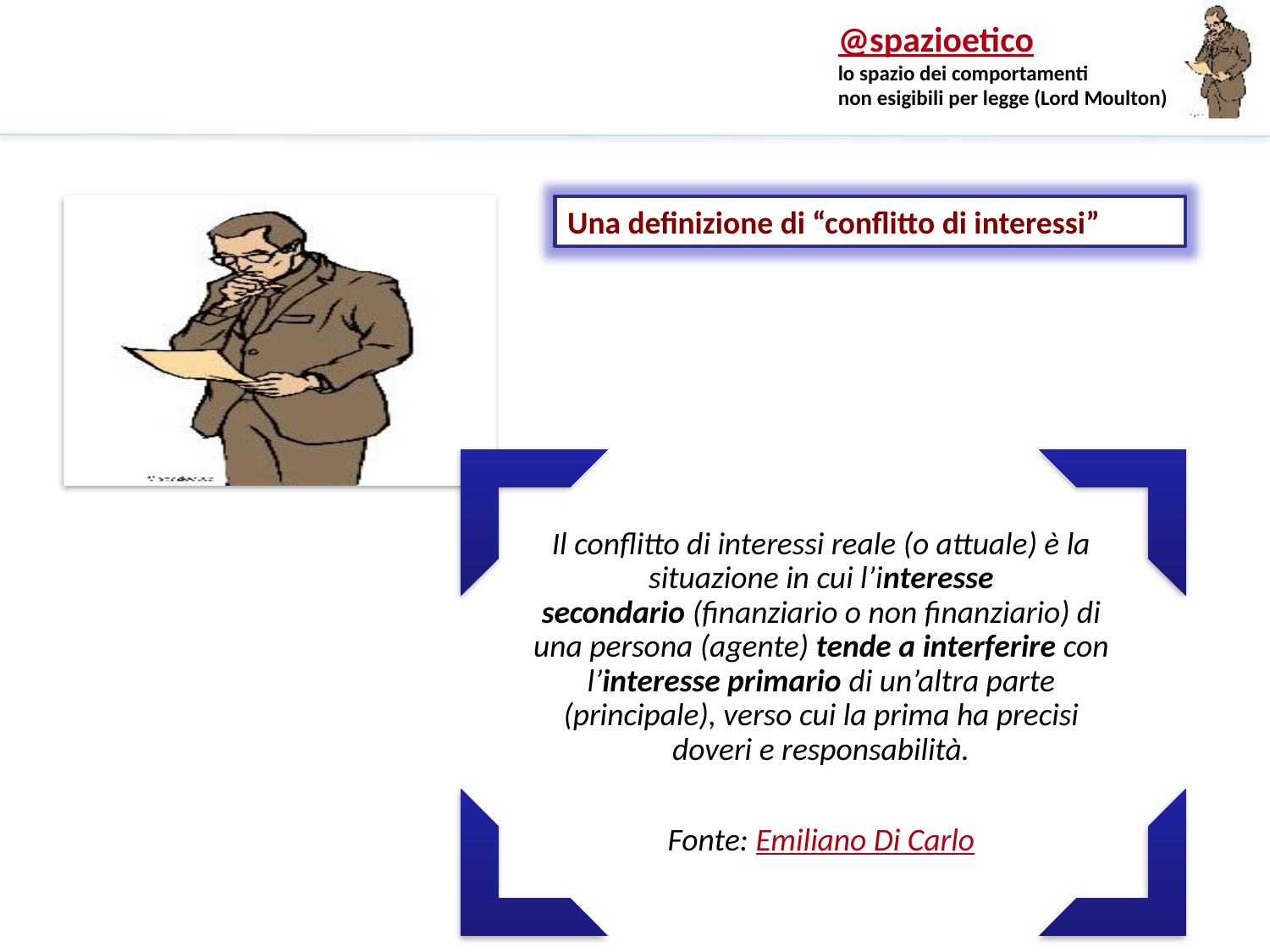

Il conflitto di interessi reale (o attuale) è la situazione in cui l’interesse secondario (finanziario o non finanziario) di una persona (agente) tende a interferire con l’interesse primario di un’altra parte (principale), verso cui la prima ha precisi doveri e responsabilità.

Fonte: Emiliano Di Carlo
Una definizione di “conflitto di interessi”